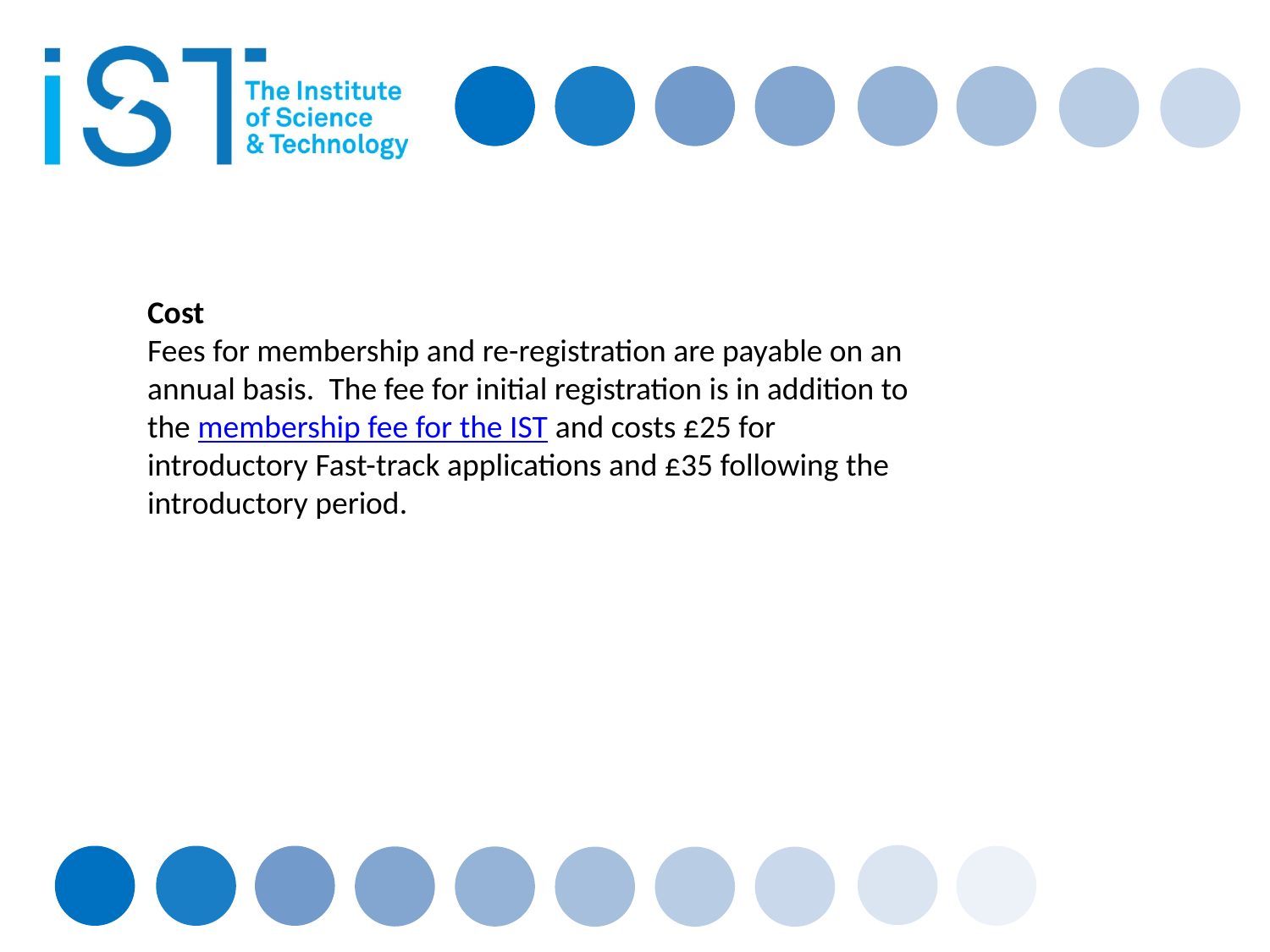

Cost
Fees for membership and re-registration are payable on an annual basis.  The fee for initial registration is in addition to the membership fee for the IST and costs £25 for introductory Fast-track applications and £35 following the introductory period.